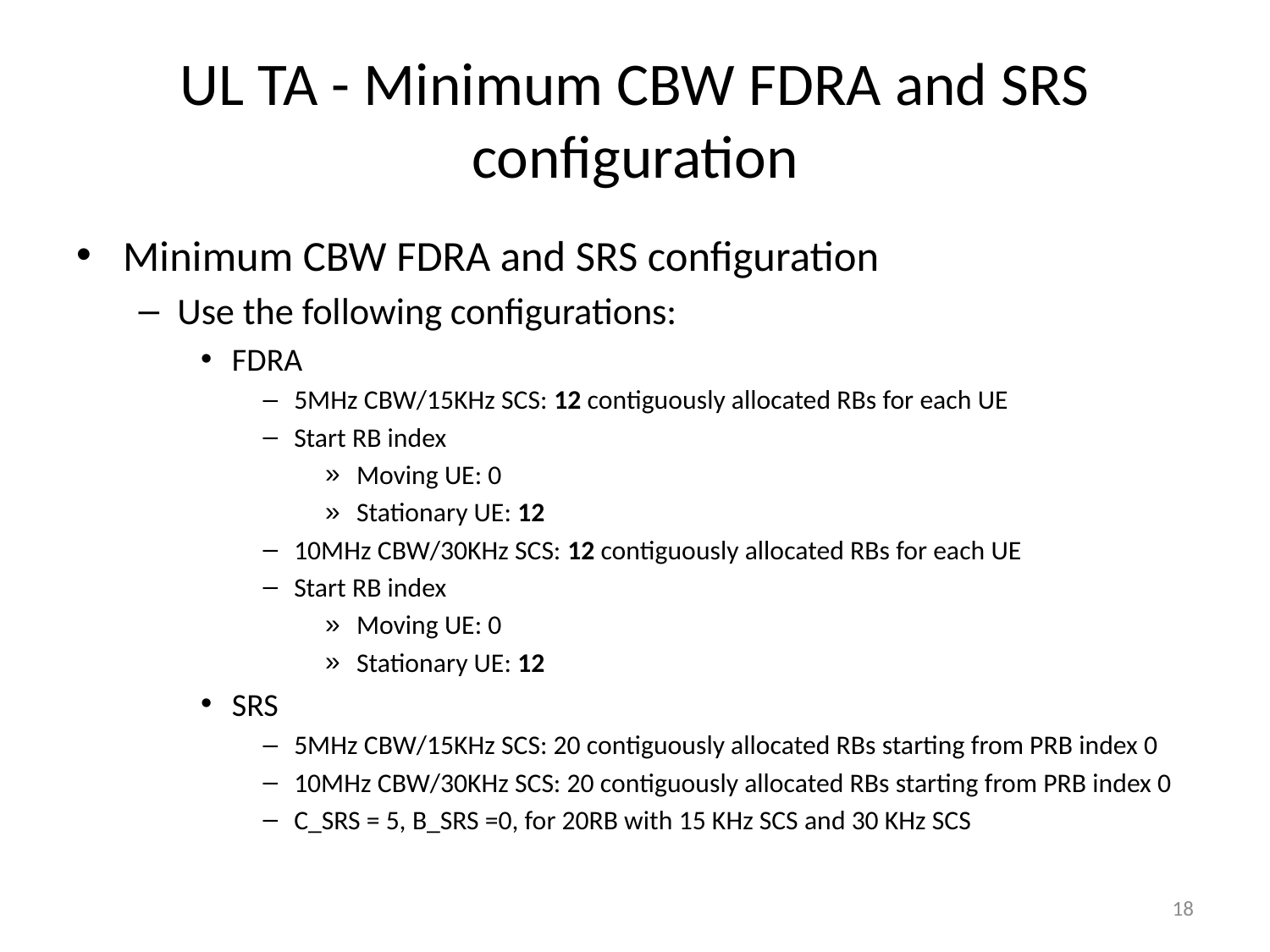

# UL TA - Minimum CBW FDRA and SRS configuration
Minimum CBW FDRA and SRS configuration
Use the following configurations:
FDRA
5MHz CBW/15KHz SCS: 12 contiguously allocated RBs for each UE
Start RB index
Moving UE: 0
Stationary UE: 12
10MHz CBW/30KHz SCS: 12 contiguously allocated RBs for each UE
Start RB index
Moving UE: 0
Stationary UE: 12
SRS
5MHz CBW/15KHz SCS: 20 contiguously allocated RBs starting from PRB index 0
10MHz CBW/30KHz SCS: 20 contiguously allocated RBs starting from PRB index 0
C_SRS = 5, B_SRS =0, for 20RB with 15 KHz SCS and 30 KHz SCS

18